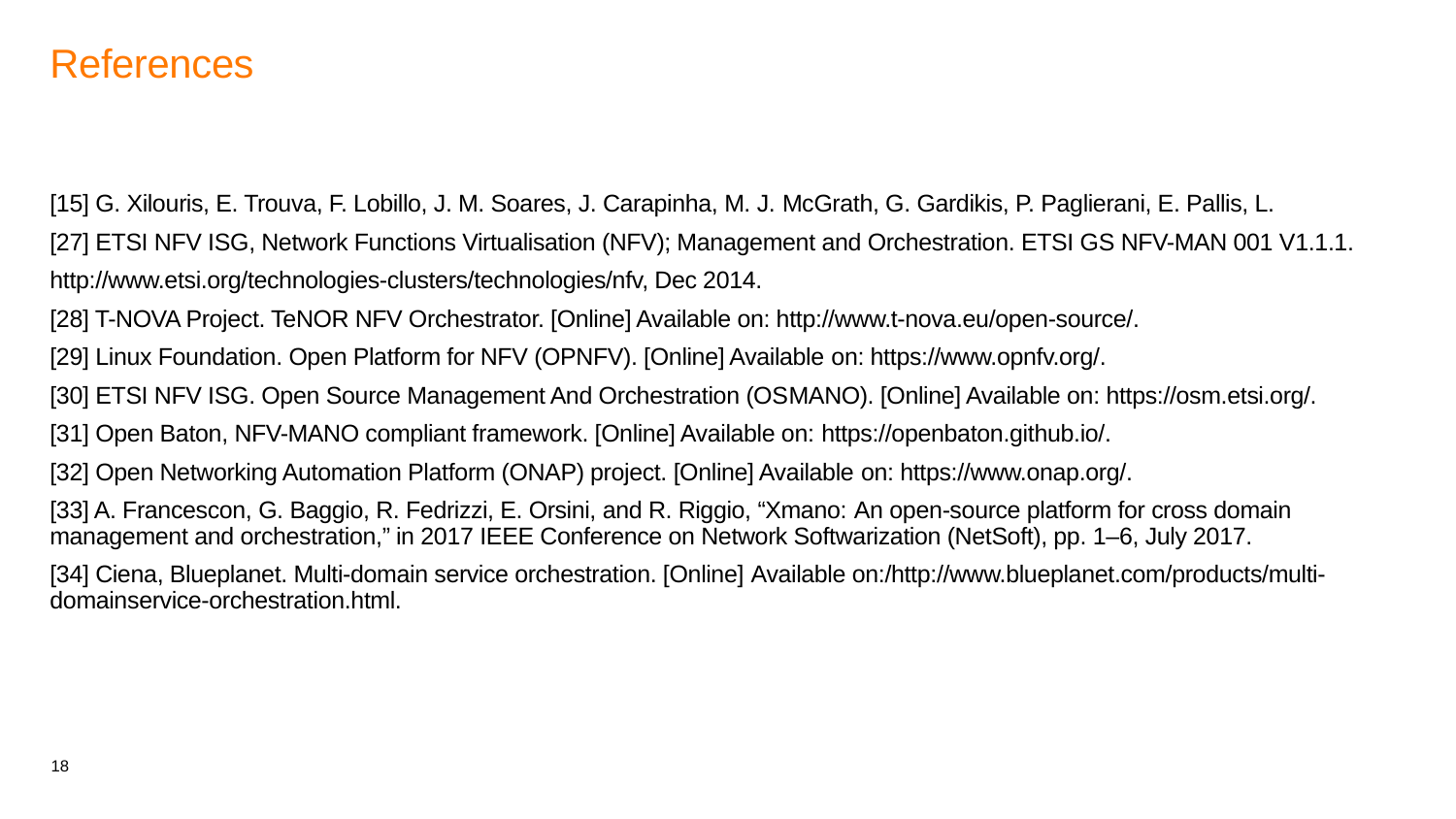

# References
[15] G. Xilouris, E. Trouva, F. Lobillo, J. M. Soares, J. Carapinha, M. J. McGrath, G. Gardikis, P. Paglierani, E. Pallis, L.
[27] ETSI NFV ISG, Network Functions Virtualisation (NFV); Management and Orchestration. ETSI GS NFV-MAN 001 V1.1.1.
http://www.etsi.org/technologies-clusters/technologies/nfv, Dec 2014.
[28] T-NOVA Project. TeNOR NFV Orchestrator. [Online] Available on: http://www.t-nova.eu/open-source/.
[29] Linux Foundation. Open Platform for NFV (OPNFV). [Online] Available on: https://www.opnfv.org/.
[30] ETSI NFV ISG. Open Source Management And Orchestration (OSMANO). [Online] Available on: https://osm.etsi.org/.
[31] Open Baton, NFV-MANO compliant framework. [Online] Available on: https://openbaton.github.io/.
[32] Open Networking Automation Platform (ONAP) project. [Online] Available on: https://www.onap.org/.
[33] A. Francescon, G. Baggio, R. Fedrizzi, E. Orsini, and R. Riggio, “Xmano: An open-source platform for cross domain management and orchestration,” in 2017 IEEE Conference on Network Softwarization (NetSoft), pp. 1–6, July 2017.
[34] Ciena, Blueplanet. Multi-domain service orchestration. [Online] Available on:/http://www.blueplanet.com/products/multi-domainservice-orchestration.html.